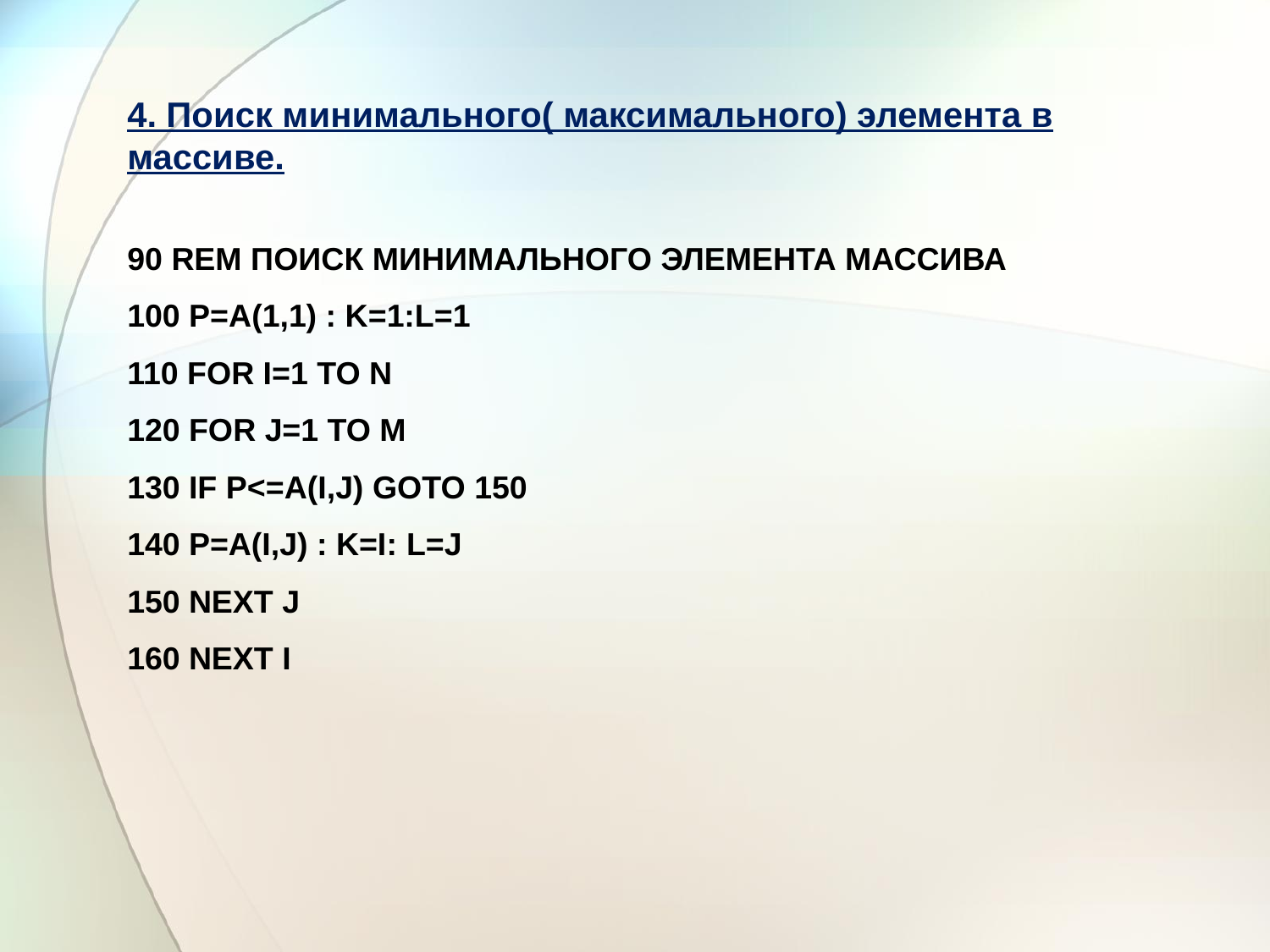

4. Поиск минимального( максимального) элемента в массиве.

90 REM ПОИСК МИНИМАЛЬНОГО ЭЛЕМЕНТА МАССИВА
100 P=A(1,1) : K=1:L=1
110 FOR I=1 TO N
120 FOR J=1 TO M
130 IF P<=A(I,J) GOTO 150
140 P=A(I,J) : K=I: L=J
150 NEXT J
160 NEXT I